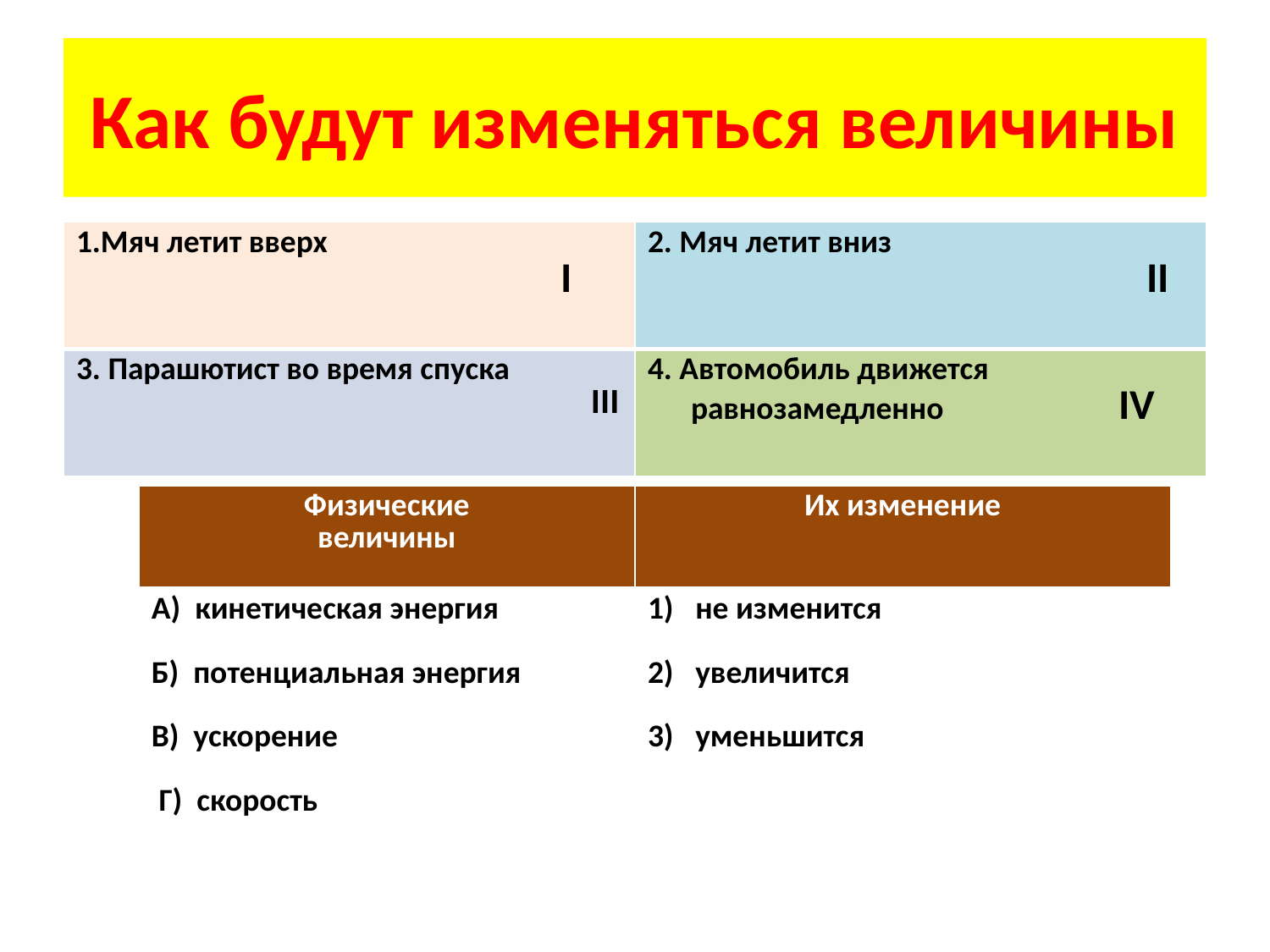

# Как будут изменяться величины
| 1.Мяч летит вверх I | 2. Мяч летит вниз II |
| --- | --- |
| 3. Парашютист во время спуска III | 4. Автомобиль движется равнозамедленно IV |
| Физические величины | Их изменение |
| --- | --- |
| А) кинетическая энергия Б) потенциальная энергия В) ускорение Г) скорость | не изменится увеличится уменьшится |